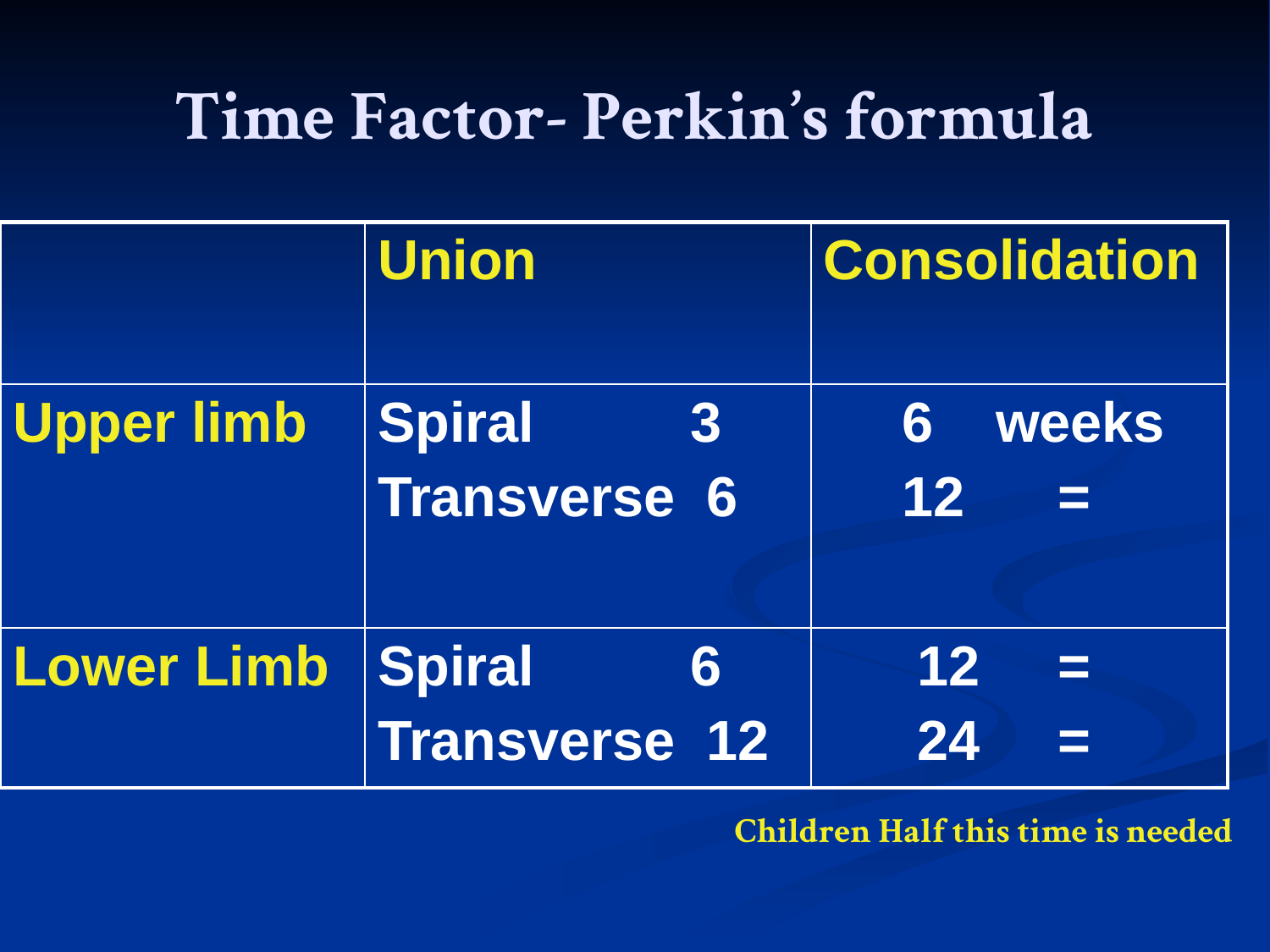

# Time Factor- Perkin’s formula
|  | Union | Consolidation |
| --- | --- | --- |
| Upper limb | Spiral 3 Transverse 6 | 6 weeks 12 = |
| Lower Limb | Spiral 6 Transverse 12 | 12 = 24 = |
Children Half this time is needed